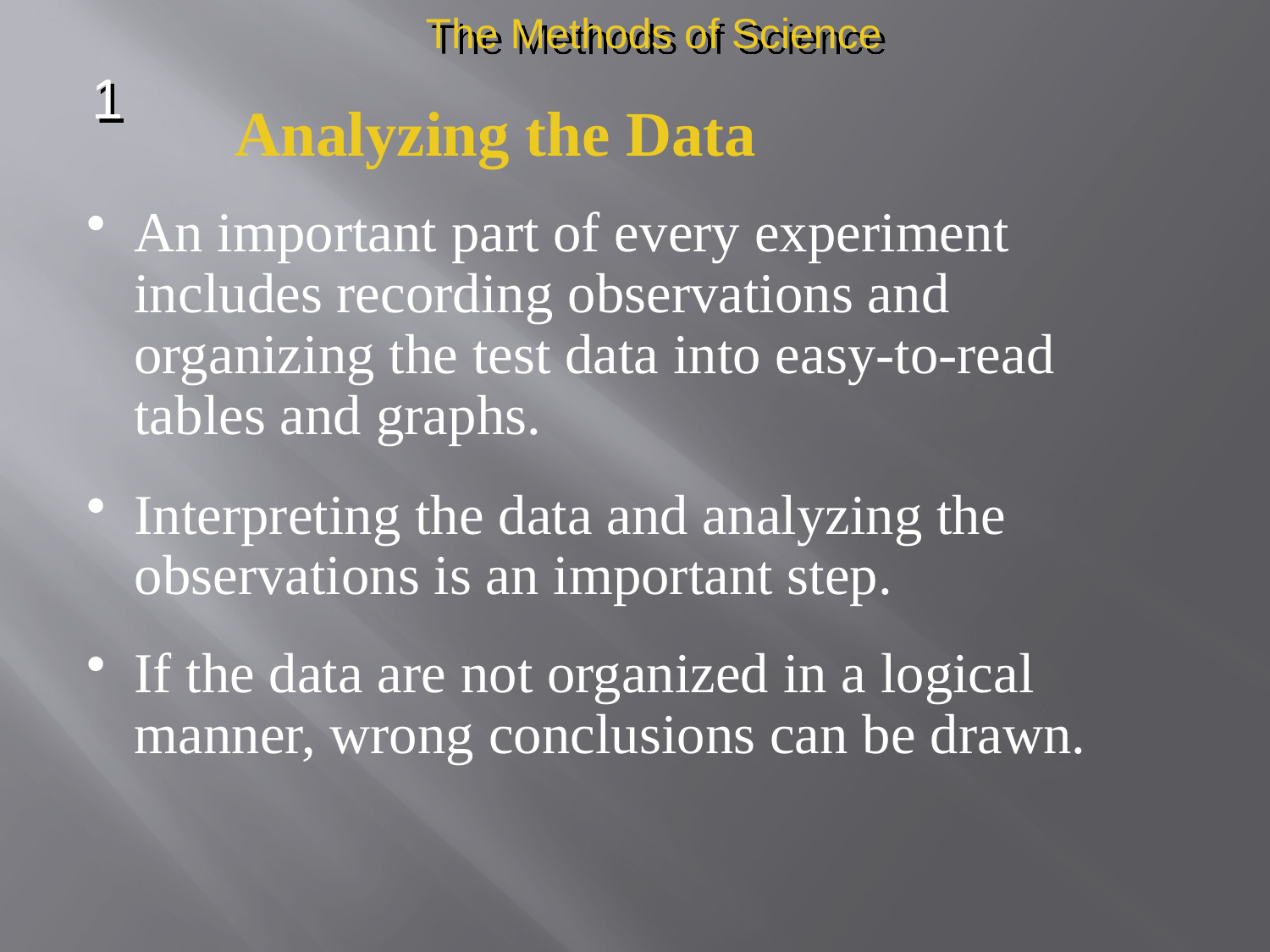

The Methods of Science
1
Analyzing the Data
An important part of every experiment includes recording observations and organizing the test data into easy-to-read tables and graphs.
Interpreting the data and analyzing the observations is an important step.
If the data are not organized in a logical manner, wrong conclusions can be drawn.